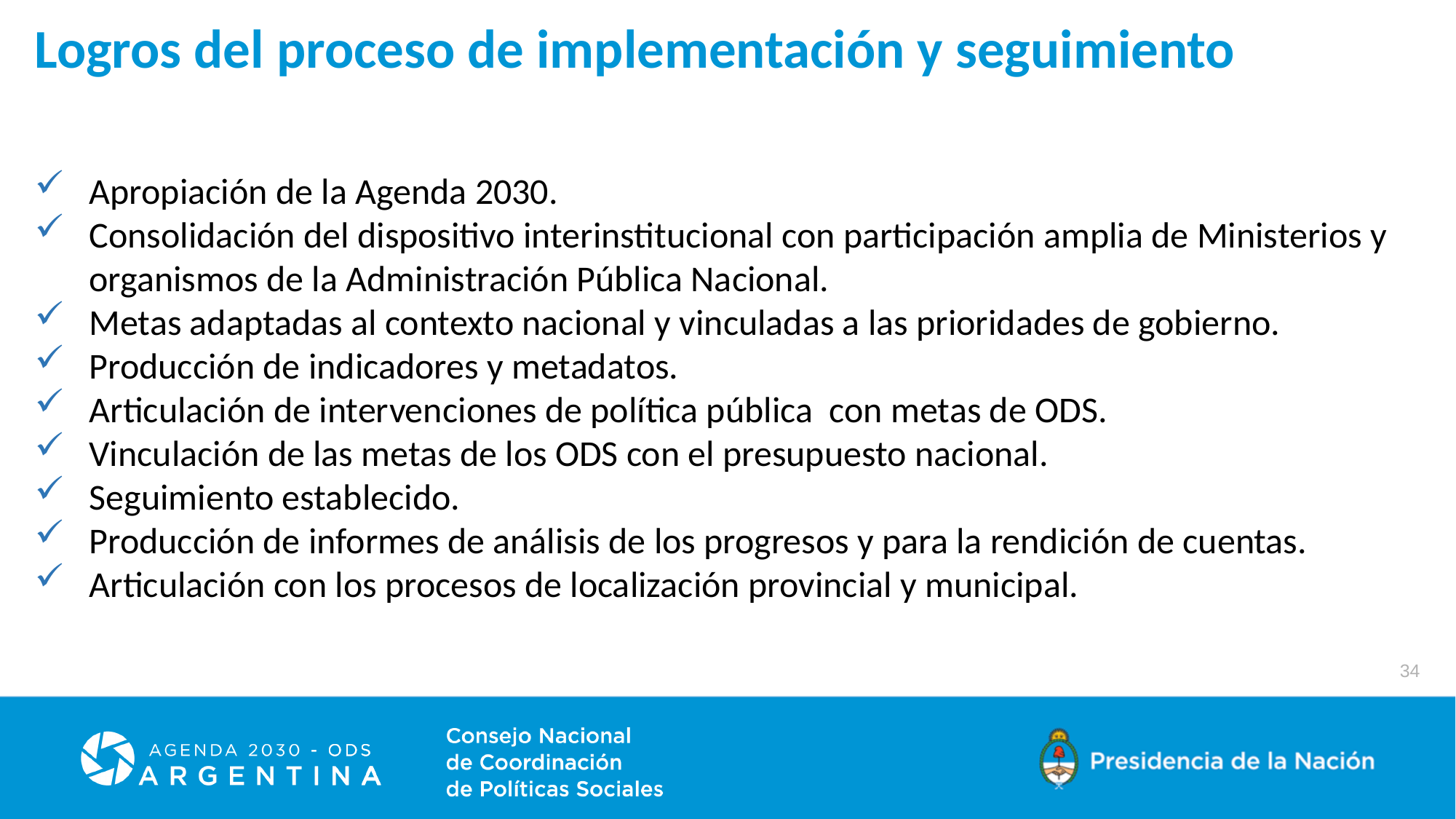

Logros del proceso de implementación y seguimiento
Apropiación de la Agenda 2030.
Consolidación del dispositivo interinstitucional con participación amplia de Ministerios y organismos de la Administración Pública Nacional.
Metas adaptadas al contexto nacional y vinculadas a las prioridades de gobierno.
Producción de indicadores y metadatos.
Articulación de intervenciones de política pública  con metas de ODS.
Vinculación de las metas de los ODS con el presupuesto nacional.
Seguimiento establecido.
Producción de informes de análisis de los progresos y para la rendición de cuentas.
Articulación con los procesos de localización provincial y municipal.
34